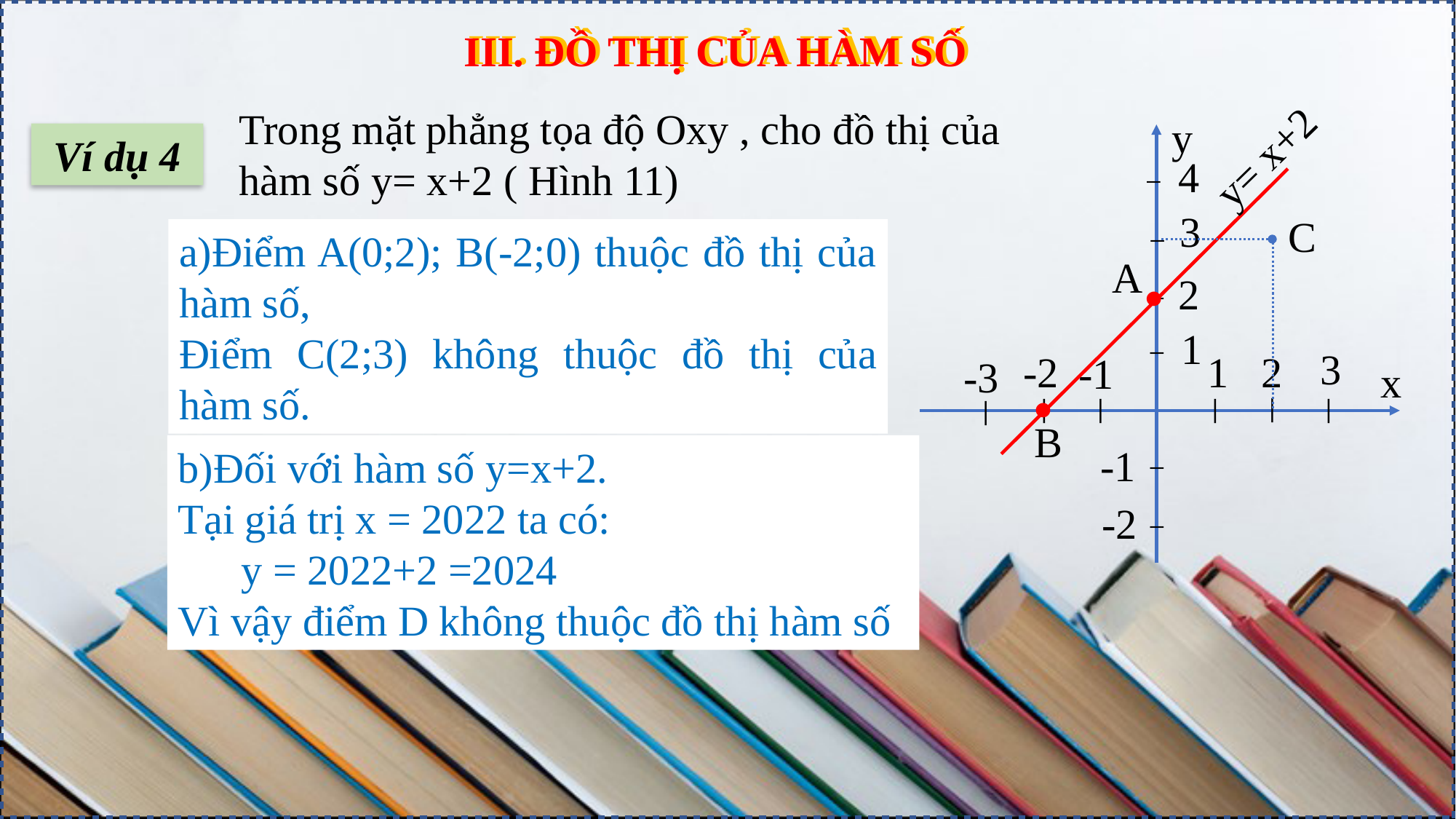

III. ĐỒ THỊ CỦA HÀM SỐ
III. ĐỒ THỊ CỦA HÀM SỐ
Trong mặt phẳng tọa độ Oxy , cho đồ thị của hàm số y= x+2 ( Hình 11)

y
_
_
_
_
|
|
|
|
|
|
_
_
4
3
2
1
3
2
-2
1
-1
-3
x
-1
-2
y= x+2
C
A
•
•
B
Ví dụ 4
a)Quan sát đồ thị của hàm số và cho biết trong ba điểm A(0;2); B(-2;0); C(2;3) điểm nào thuộc đồ thị của hàm số, điểm nào không thuộc đồ thị của hàm số.
a)Điểm A(0;2); B(-2;0) thuộc đồ thị của hàm số,
Điểm C(2;3) không thuộc đồ thị của hàm số.
b)Đối với hàm số y=x+2.
Tại giá trị x = 2022 ta có:
      y = 2022+2 =2024
Vì vậy điểm D không thuộc đồ thị hàm số
b)Điểm D(2022; 2023) có thuộc đồ thị của hàm số hay không? Vì sao?